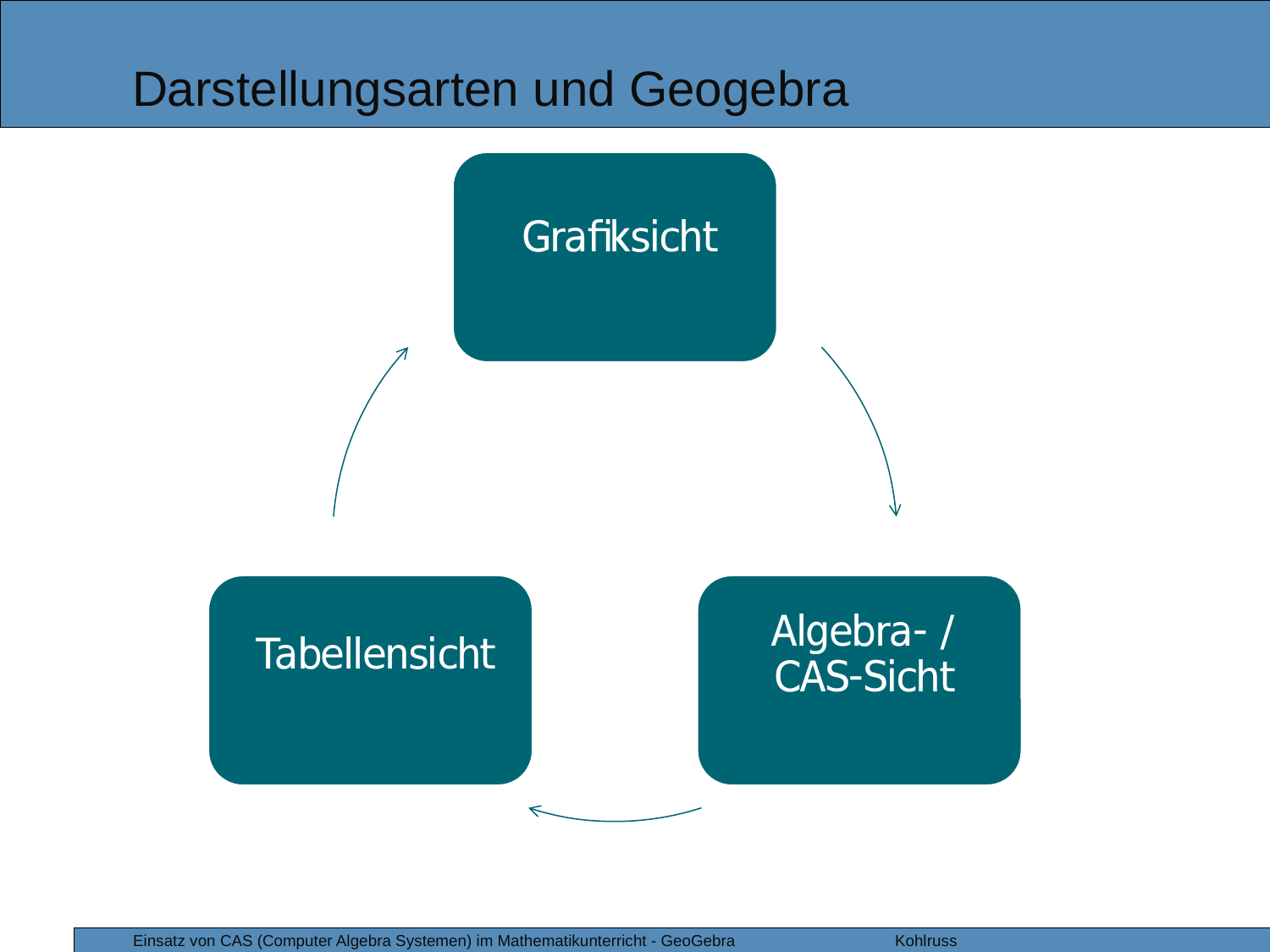

Darstellungsarten und Geogebra
Grafiksicht
Algebra- / CAS-Sicht
Tabellensicht